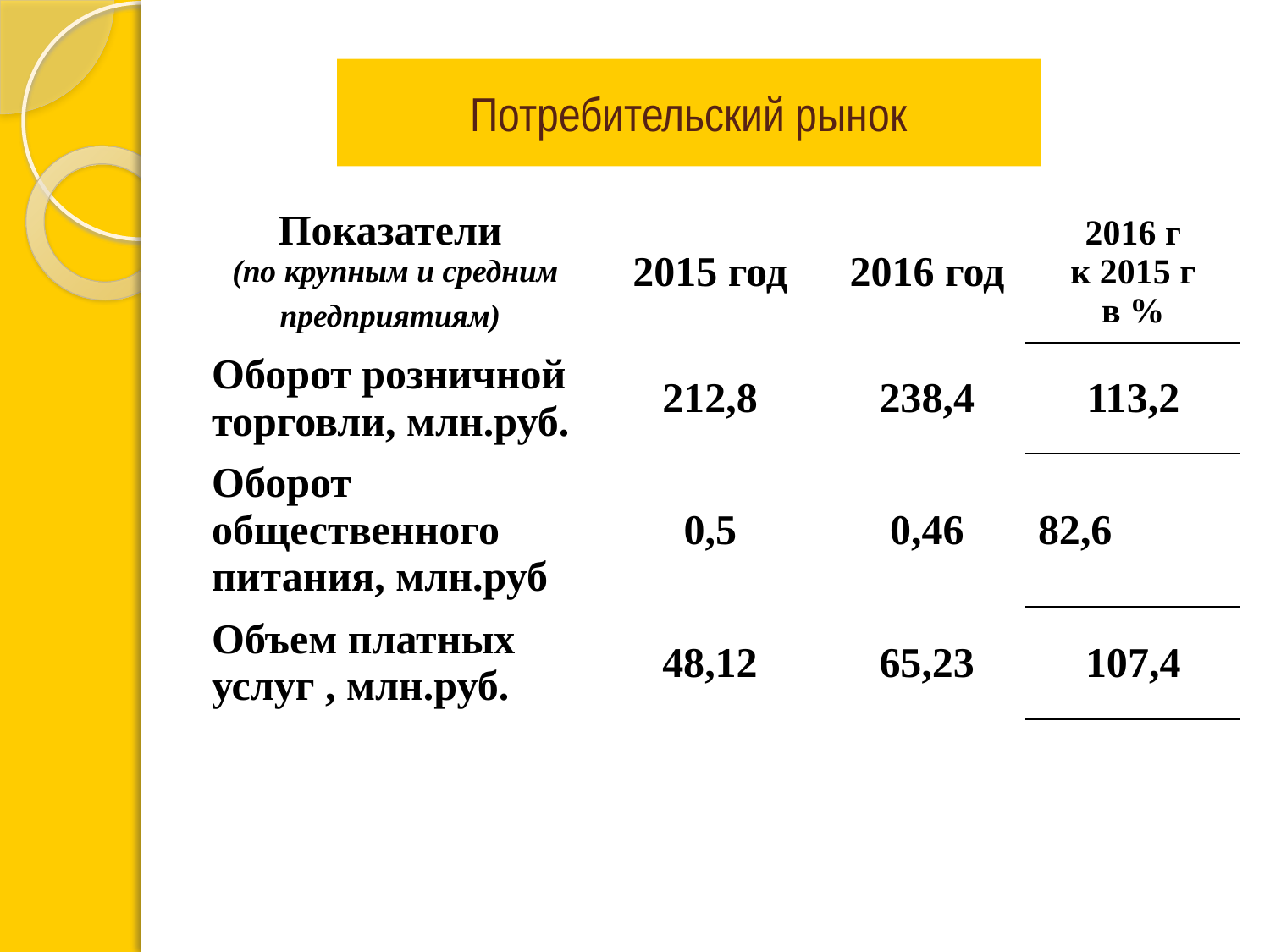

Потребительский рынок
| Показатели (по крупным и средним предприятиям) | 2015 год | 2016 год | 2016 г к 2015 г в % |
| --- | --- | --- | --- |
| Оборот розничной торговли, млн.руб. | 212,8 | 238,4 | 113,2 |
| Оборот общественного питания, млн.руб | 0,5 | 0,46 | 82,6 |
| Объем платных услуг , млн.руб. | 48,12 | 65,23 | 107,4 |